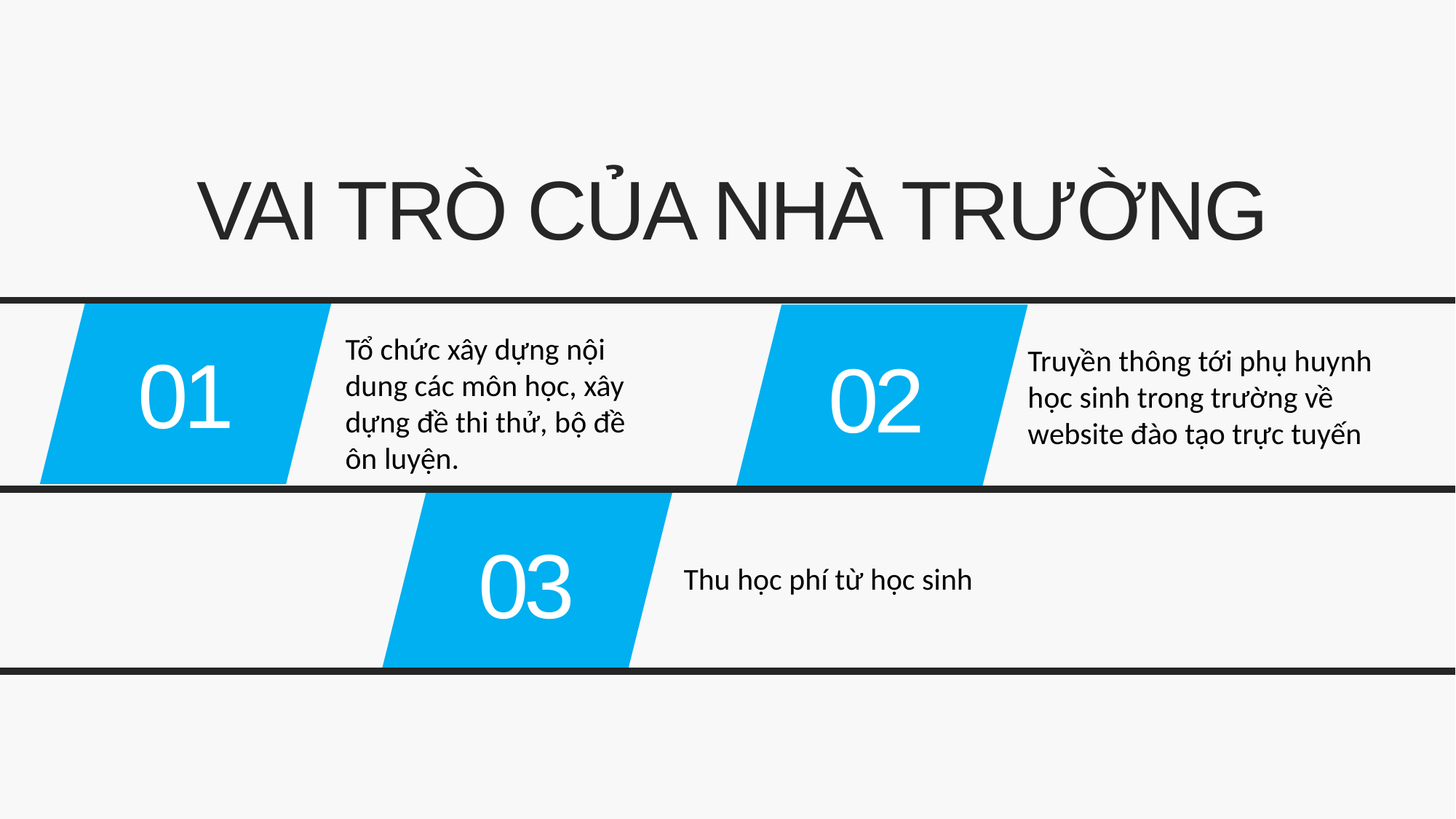

VAI TRÒ CỦA NHÀ TRƯỜNG

01

02
Tổ chức xây dựng nội dung các môn học, xây dựng đề thi thử, bộ đề ôn luyện.
Truyền thông tới phụ huynh học sinh trong trường về website đào tạo trực tuyến

03
Thu học phí từ học sinh